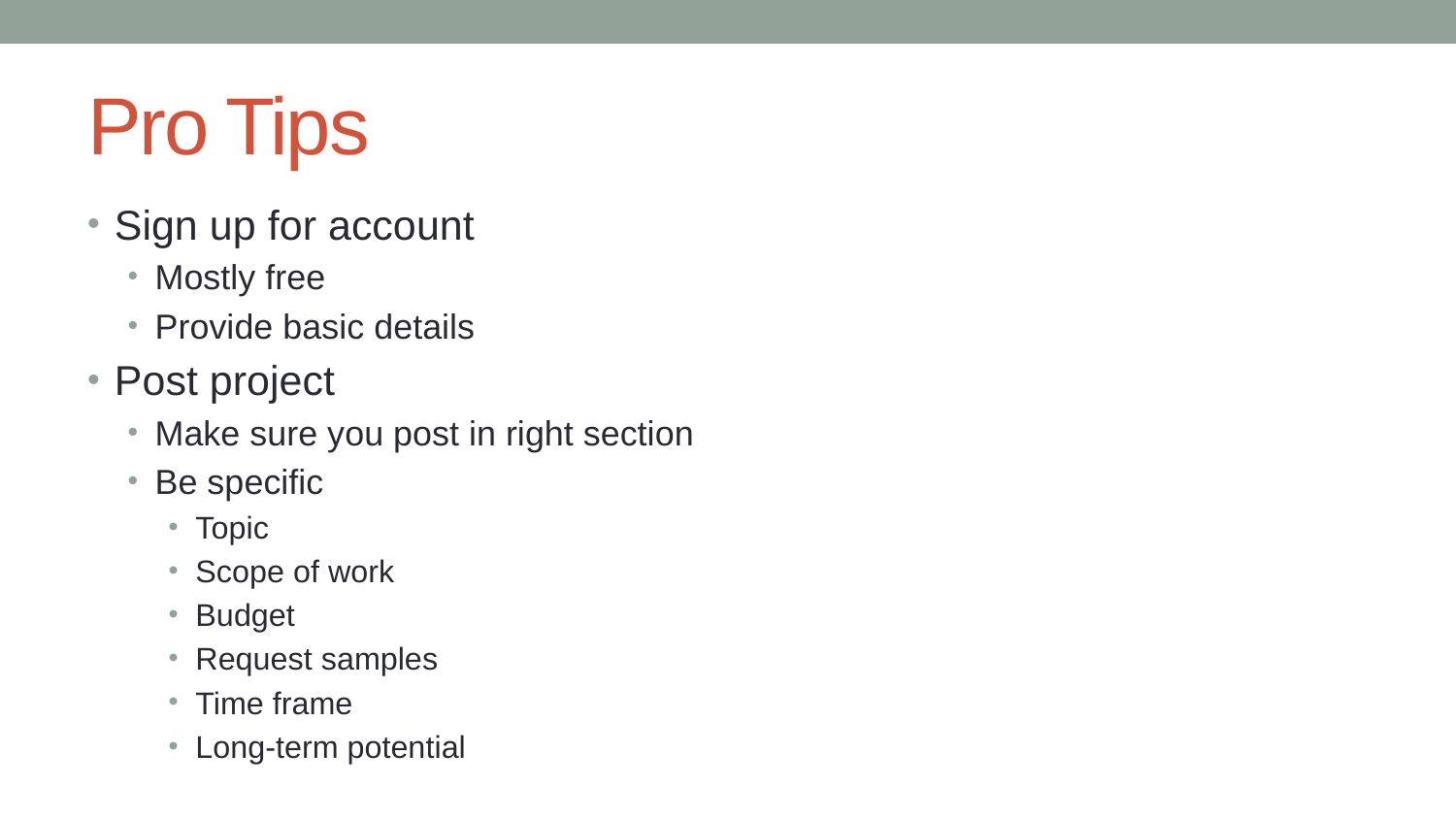

# Pro Tips
Sign up for account
Mostly free
Provide basic details
Post project
Make sure you post in right section
Be specific
Topic
Scope of work
Budget
Request samples
Time frame
Long-term potential